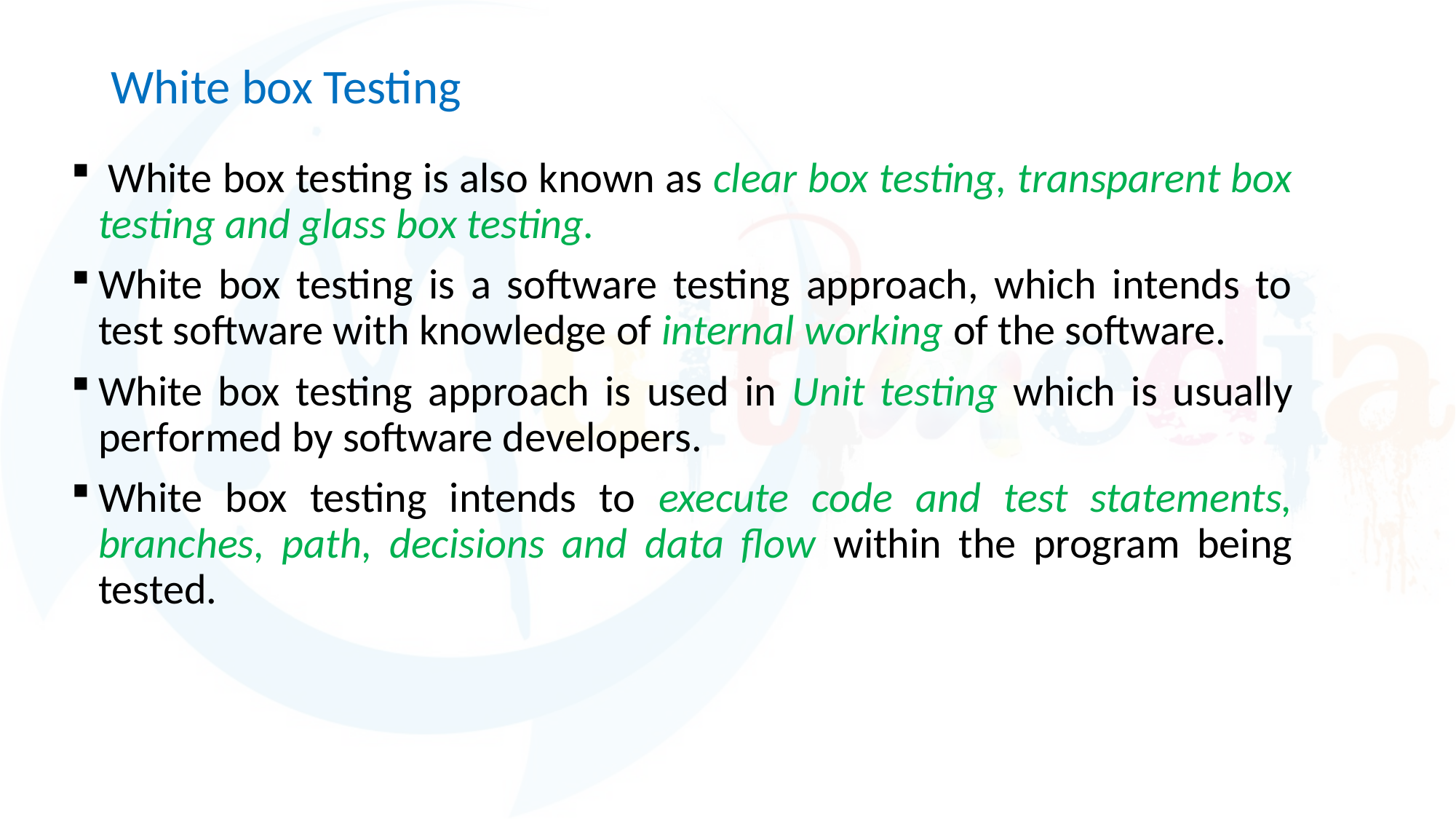

# White box Testing
 White box testing is also known as clear box testing, transparent box testing and glass box testing.
White box testing is a software testing approach, which intends to test software with knowledge of internal working of the software.
White box testing approach is used in Unit testing which is usually performed by software developers.
White box testing intends to execute code and test statements, branches, path, decisions and data flow within the program being tested.